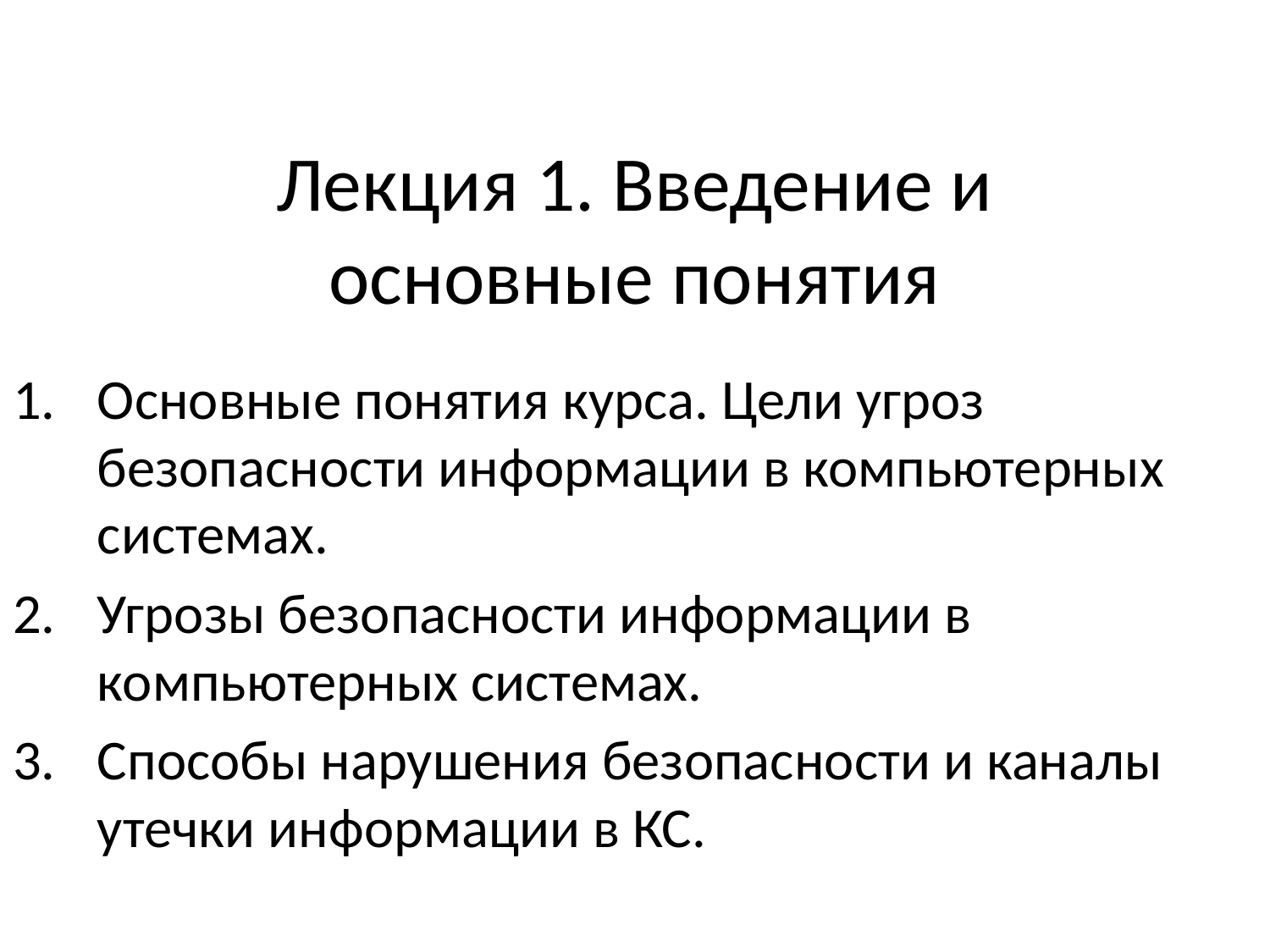

# Лекция 1. Введение и основные понятия
Основные понятия курса. Цели угроз безопасности информации в компьютерных системах.
Угрозы безопасности информации в компьютерных системах.
Способы нарушения безопасности и каналы утечки информации в КС.